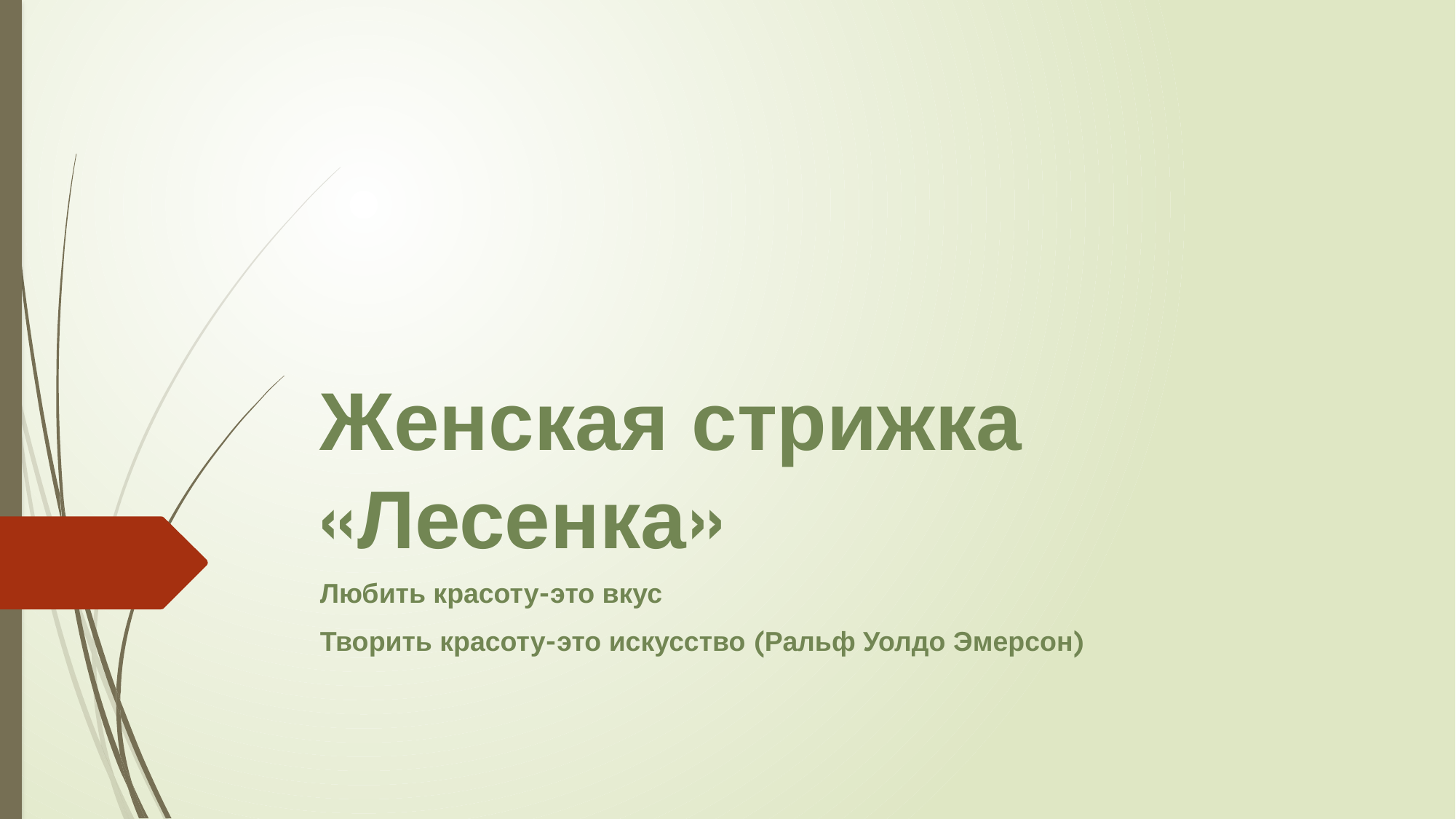

# Женская стрижка «Лесенка»
Любить красоту-это вкус
Творить красоту-это искусство (Ральф Уолдо Эмерсон)